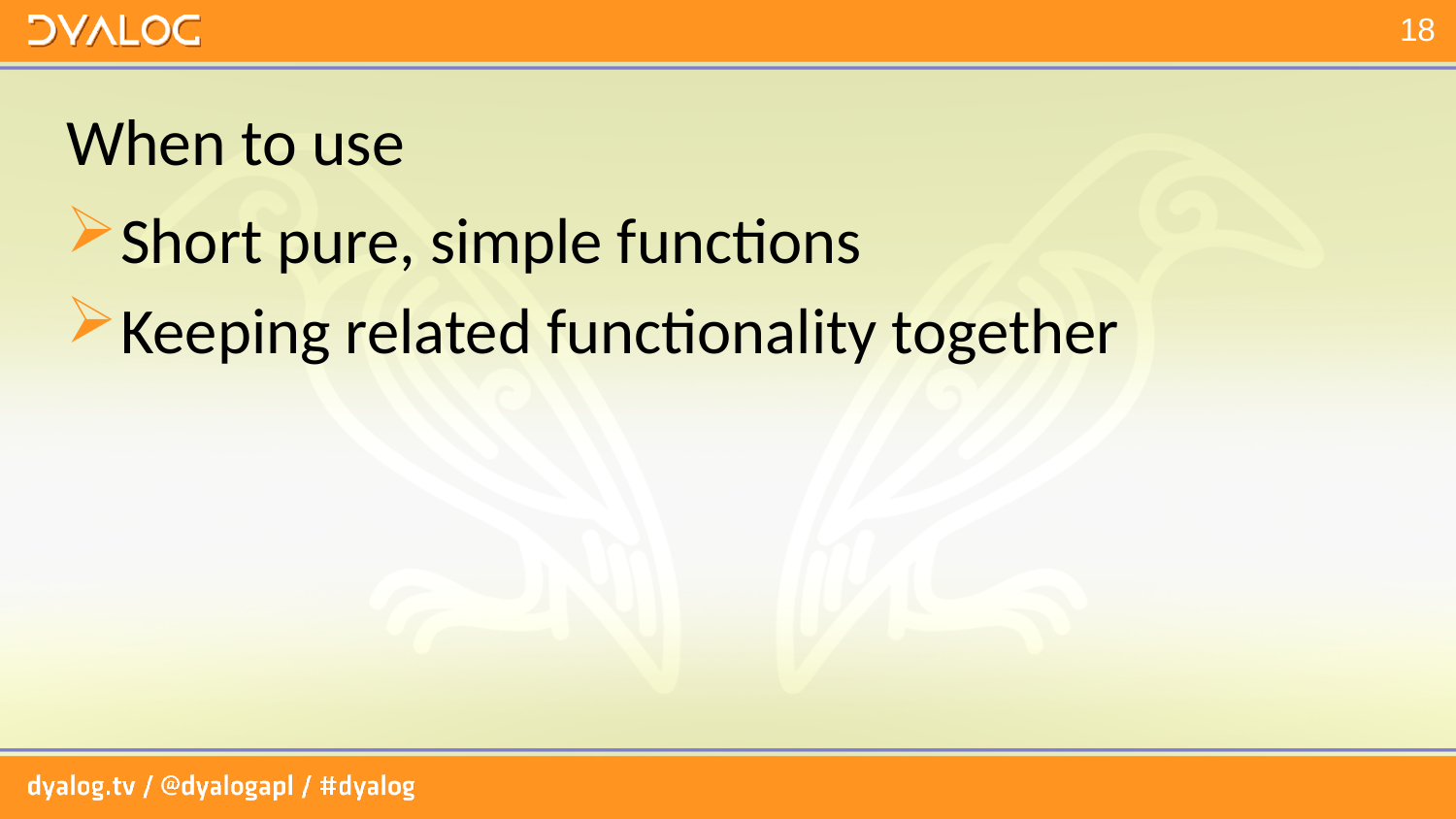

# When to use
Short pure, simple functions
Keeping related functionality together